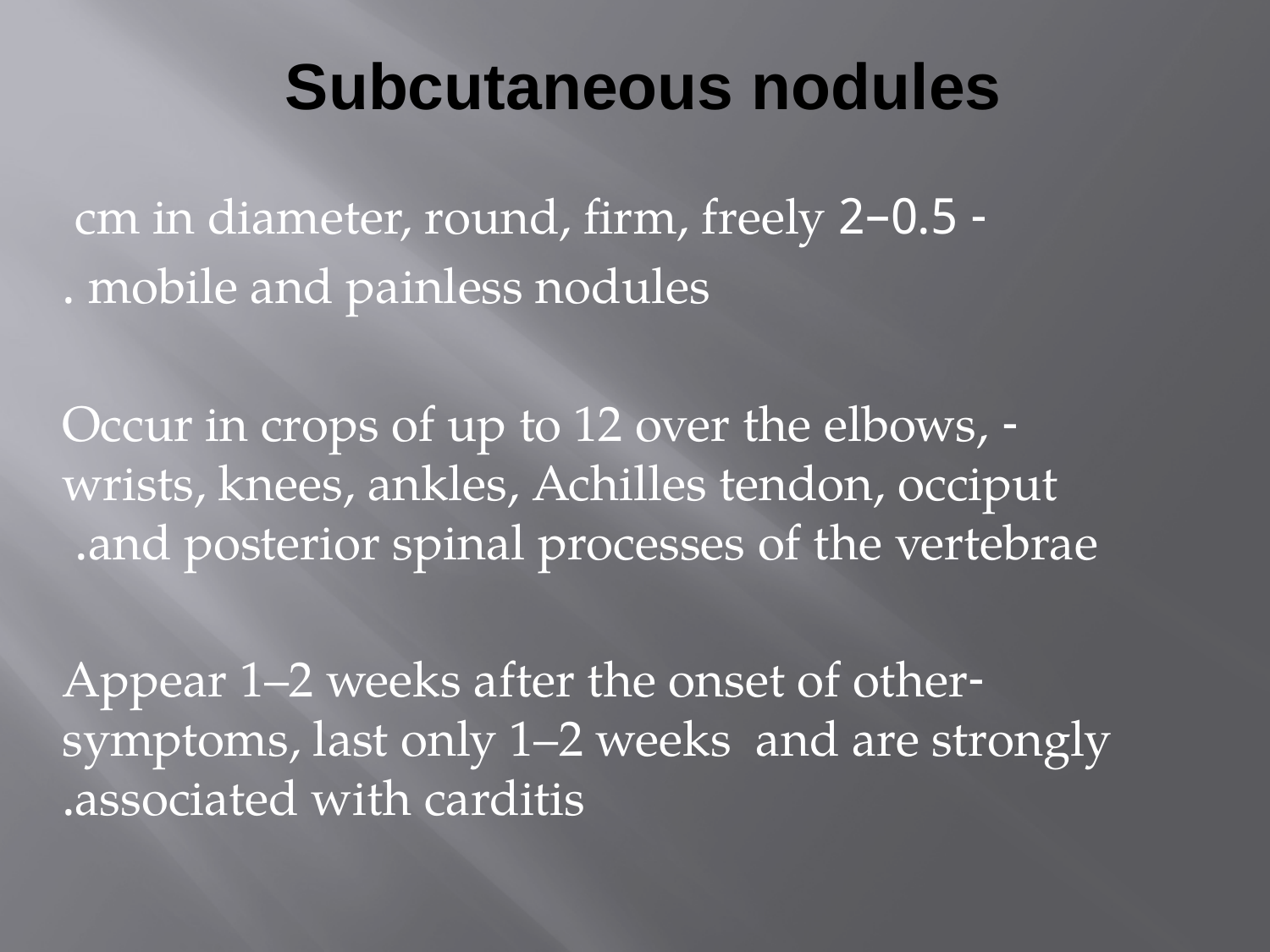

# Subcutaneous nodules
- 0.5–2 cm in diameter, round, firm, freely
mobile and painless nodules .

 - Occur in crops of up to 12 over the elbows, wrists, knees, ankles, Achilles tendon, occiput and posterior spinal processes of the vertebrae.

-Appear 1–2 weeks after the onset of other symptoms, last only 1–2 weeks  and are strongly associated with carditis.